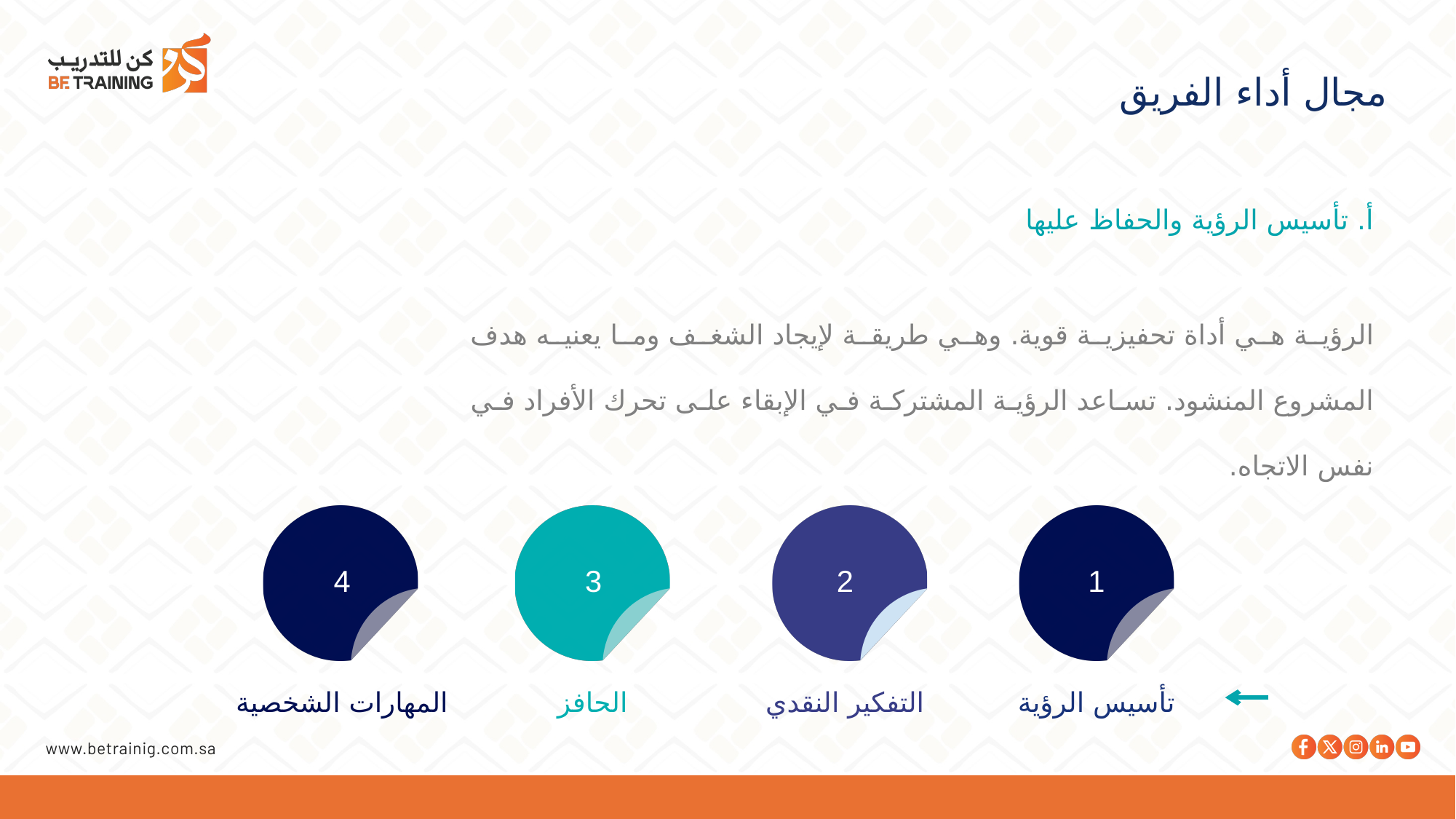

مجال أداء الفريق
أ. تأسيس الرؤية والحفاظ عليها

الرؤية هي أداة تحفيزية قوية. وهي طريقة لإيجاد الشغف وما يعنيه هدف المشروع المنشود. تساعد الرؤية المشتركة في الإبقاء على تحرك الأفراد في نفس الاتجاه.

4

3

2

1
المهارات الشخصية
الحافز
التفكير النقدي
تأسيس الرؤية